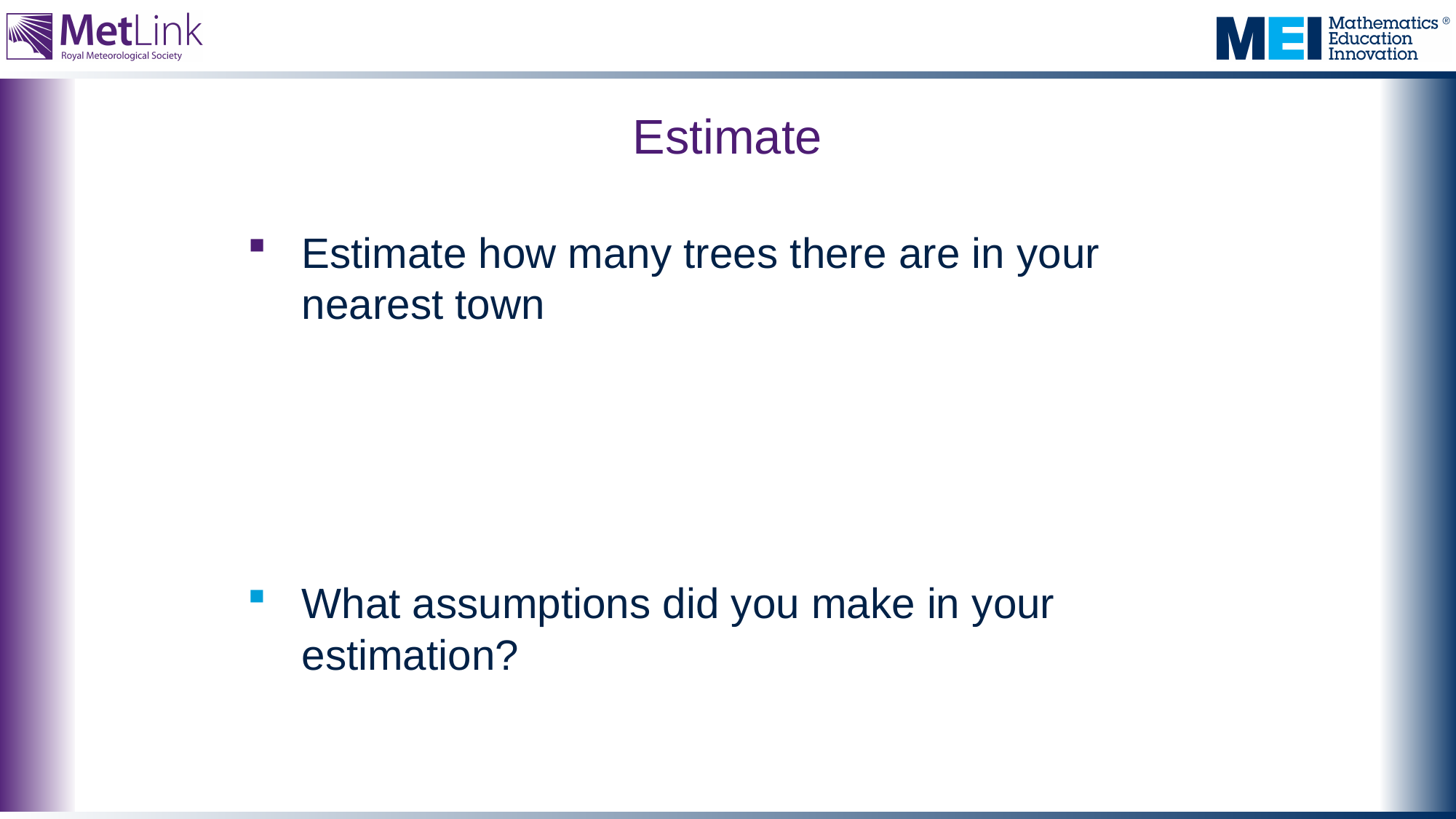

# Estimate
Estimate how many trees there are in your nearest town
What assumptions did you make in your estimation?